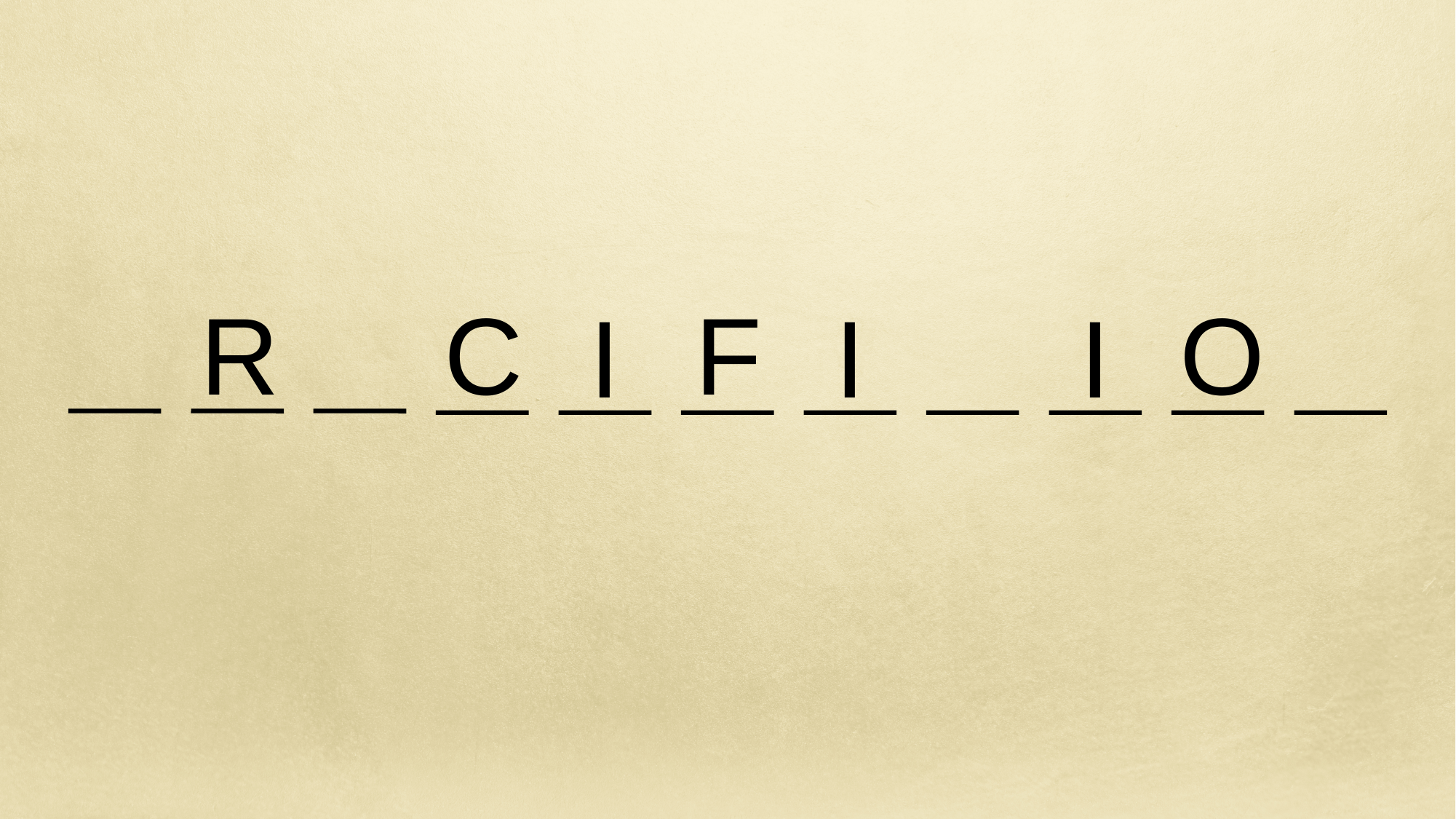

R
C
F
O
I
I
I